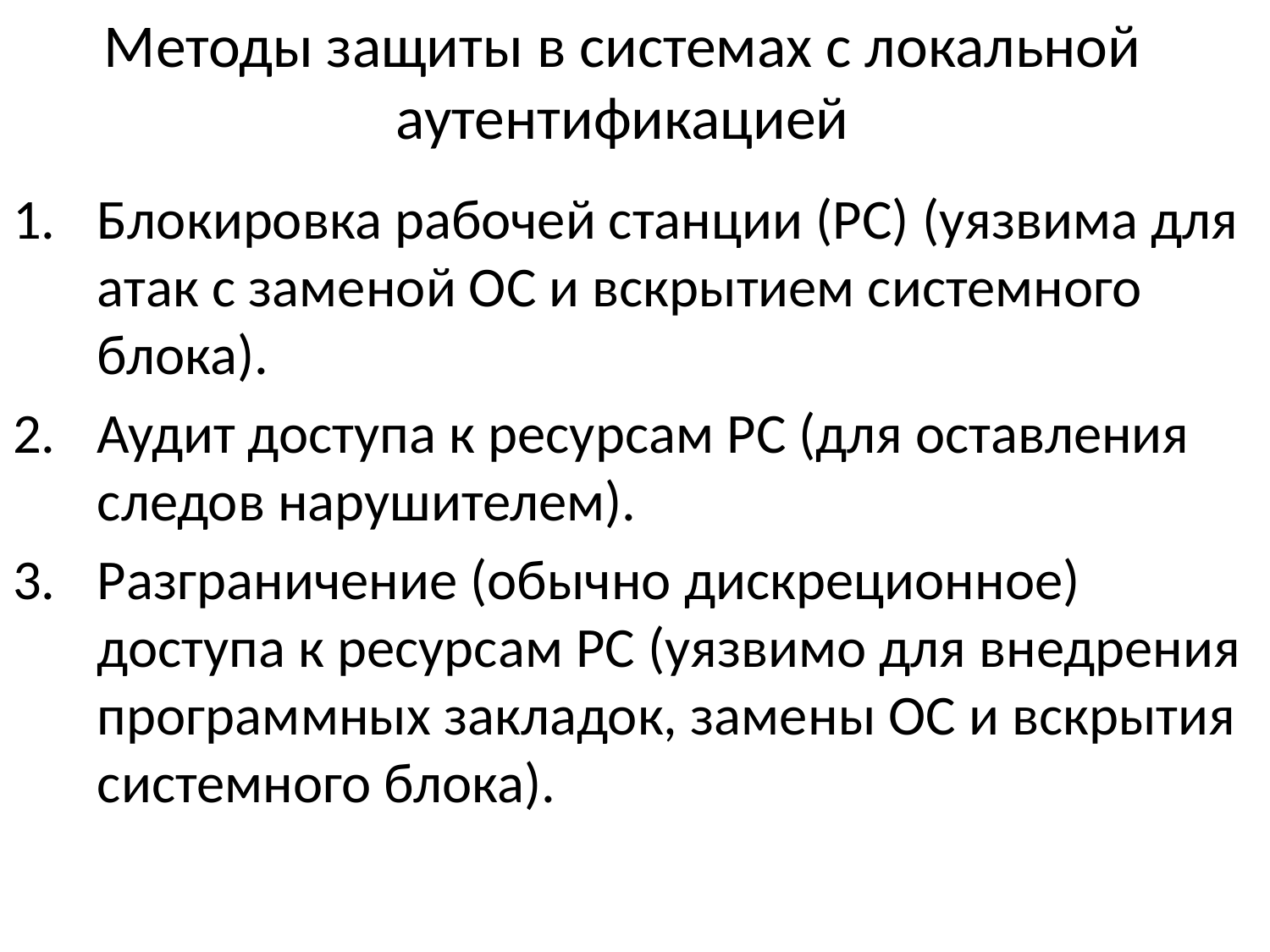

# Методы защиты в системах с локальной аутентификацией
Блокировка рабочей станции (РС) (уязвима для атак с заменой ОС и вскрытием системного блока).
Аудит доступа к ресурсам РС (для оставления следов нарушителем).
Разграничение (обычно дискреционное) доступа к ресурсам РС (уязвимо для внедрения программных закладок, замены ОС и вскрытия системного блока).